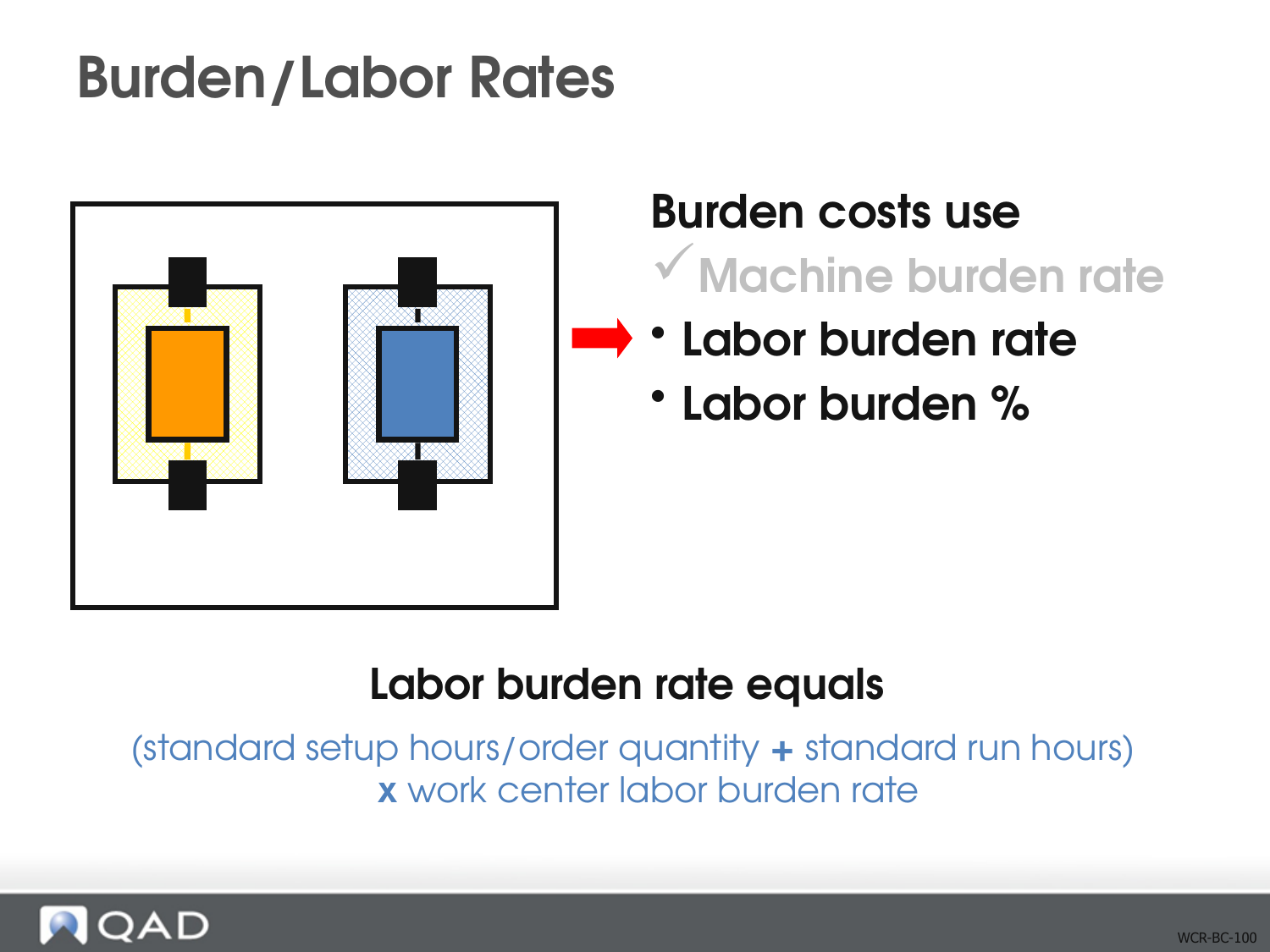

# Burden/Labor Rates
Burden costs use
Machine burden rate
Labor burden rate
Labor burden %

Labor burden rate equals
(standard setup hours/order quantity + standard run hours)
x work center labor burden rate
WCR-BC-100